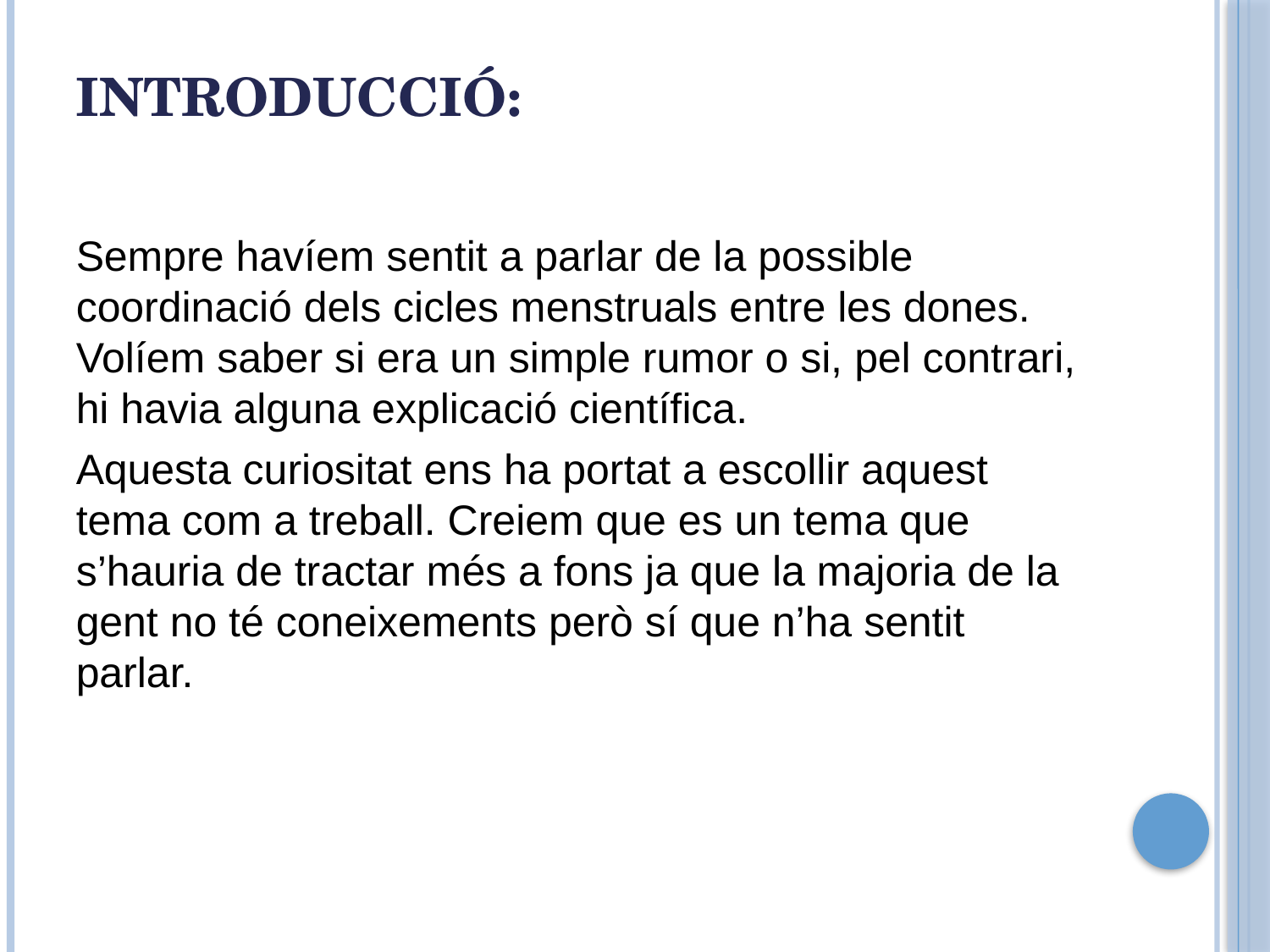

# Introducció:
Sempre havíem sentit a parlar de la possible coordinació dels cicles menstruals entre les dones. Volíem saber si era un simple rumor o si, pel contrari, hi havia alguna explicació científica.
Aquesta curiositat ens ha portat a escollir aquest tema com a treball. Creiem que es un tema que s’hauria de tractar més a fons ja que la majoria de la gent no té coneixements però sí que n’ha sentit parlar.